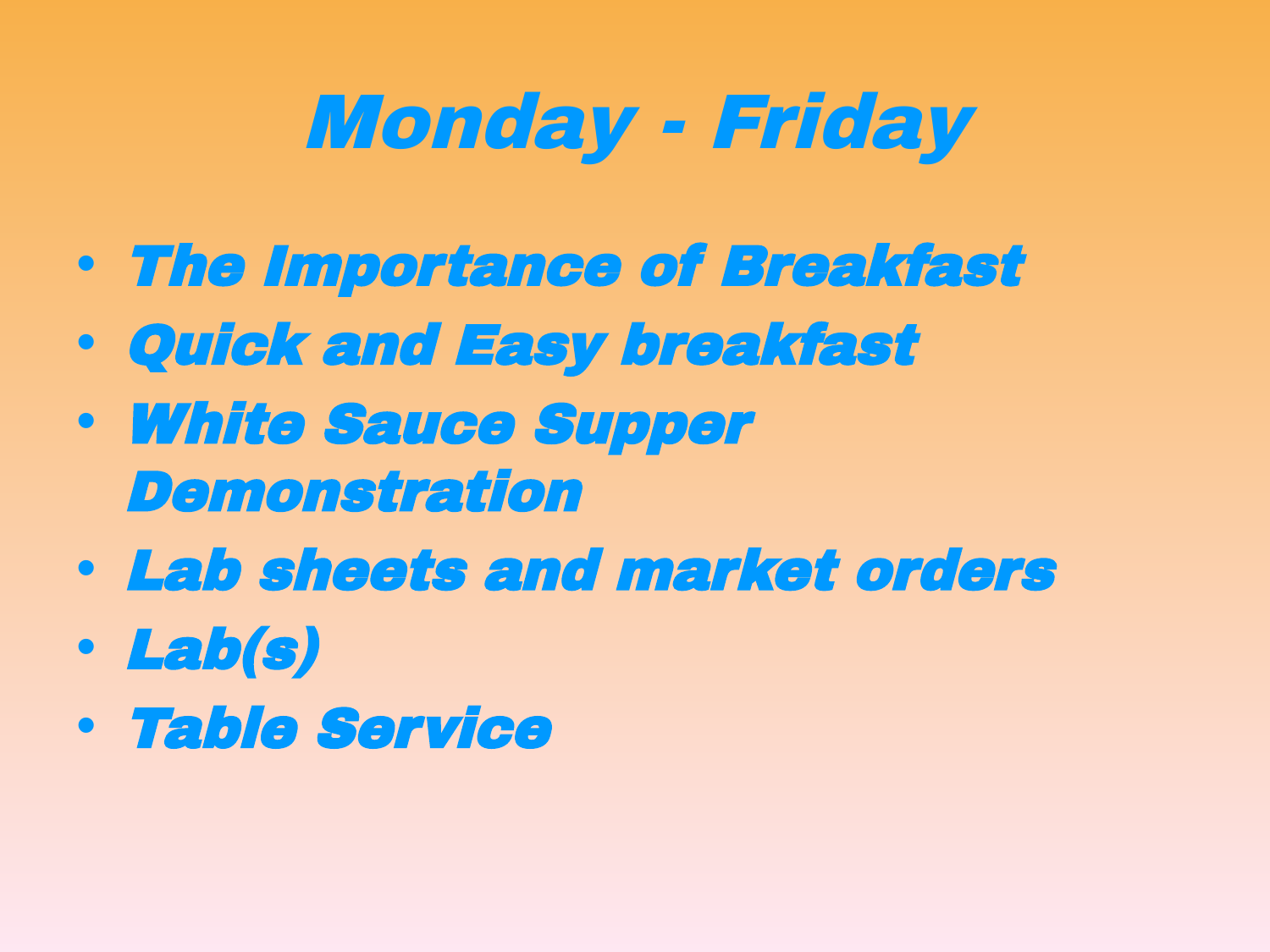

# Monday - Friday
The Importance of Breakfast
Quick and Easy breakfast
White Sauce Supper Demonstration
Lab sheets and market orders
Lab(s)
Table Service